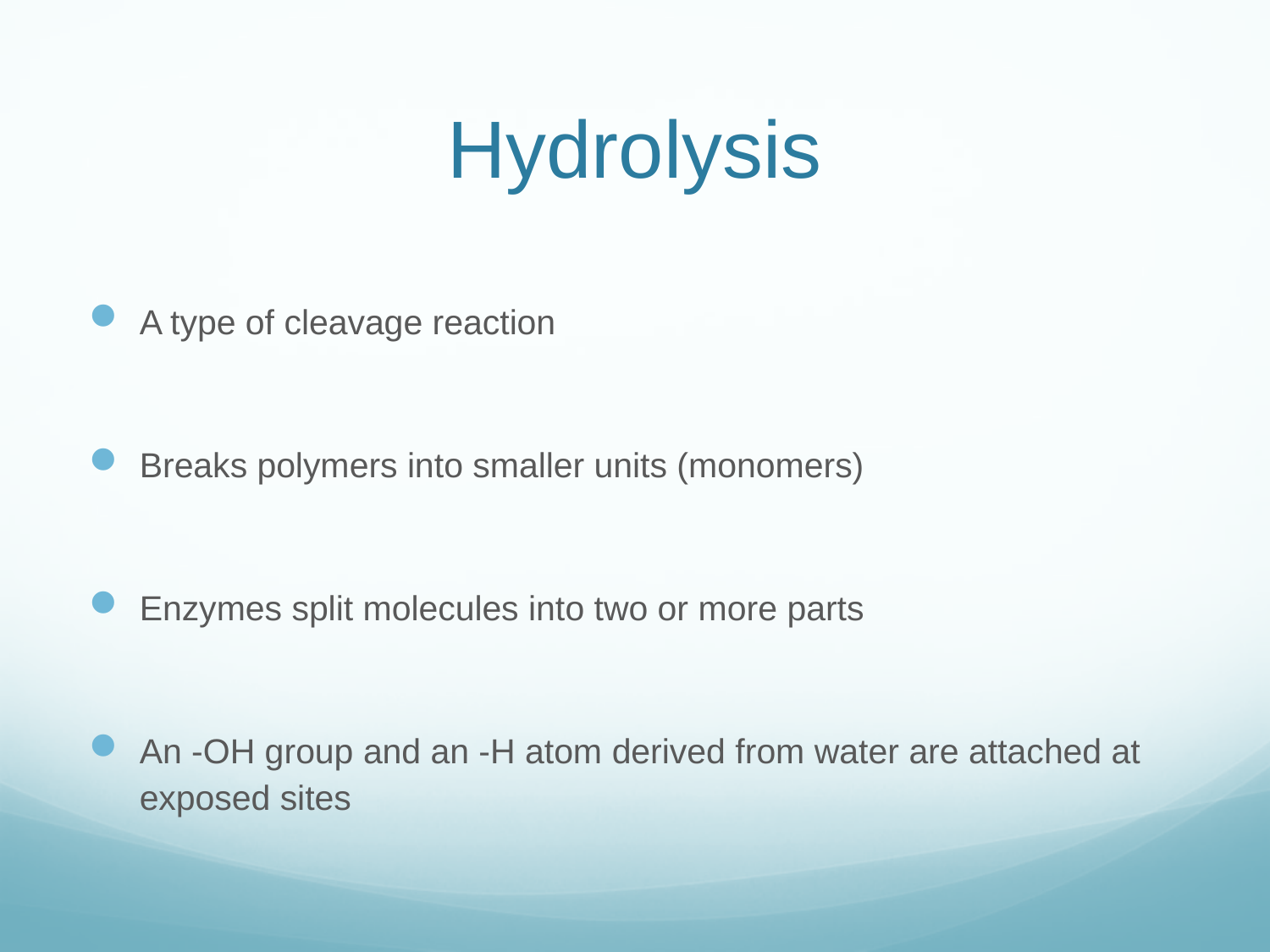

# Hydrolysis

A type of cleavage reaction

Breaks polymers into smaller units (monomers)

Enzymes split molecules into two or more parts

An -OH group and an -H atom derived from water are attached at exposed sites